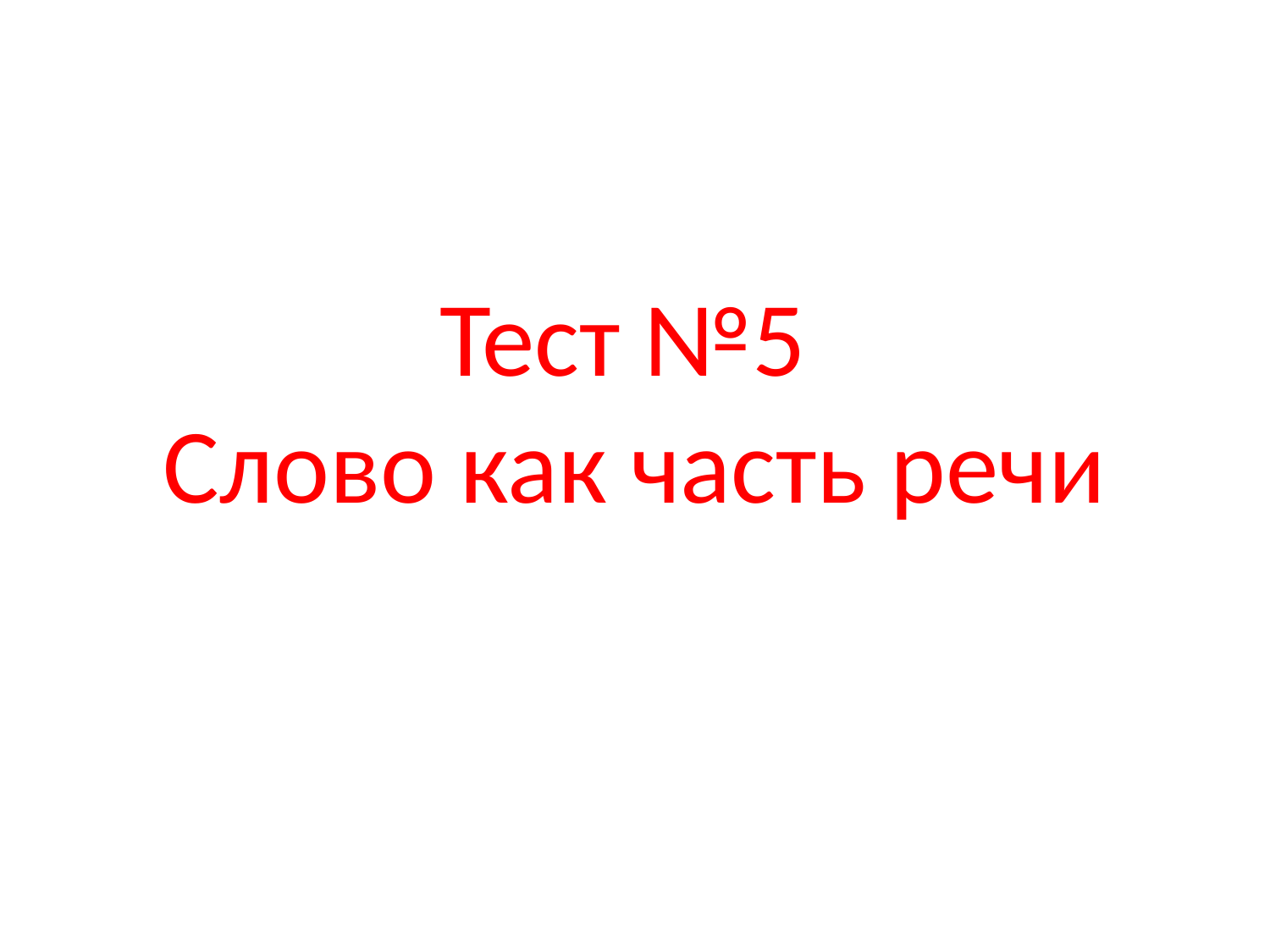

# Тест №5 Слово как часть речи